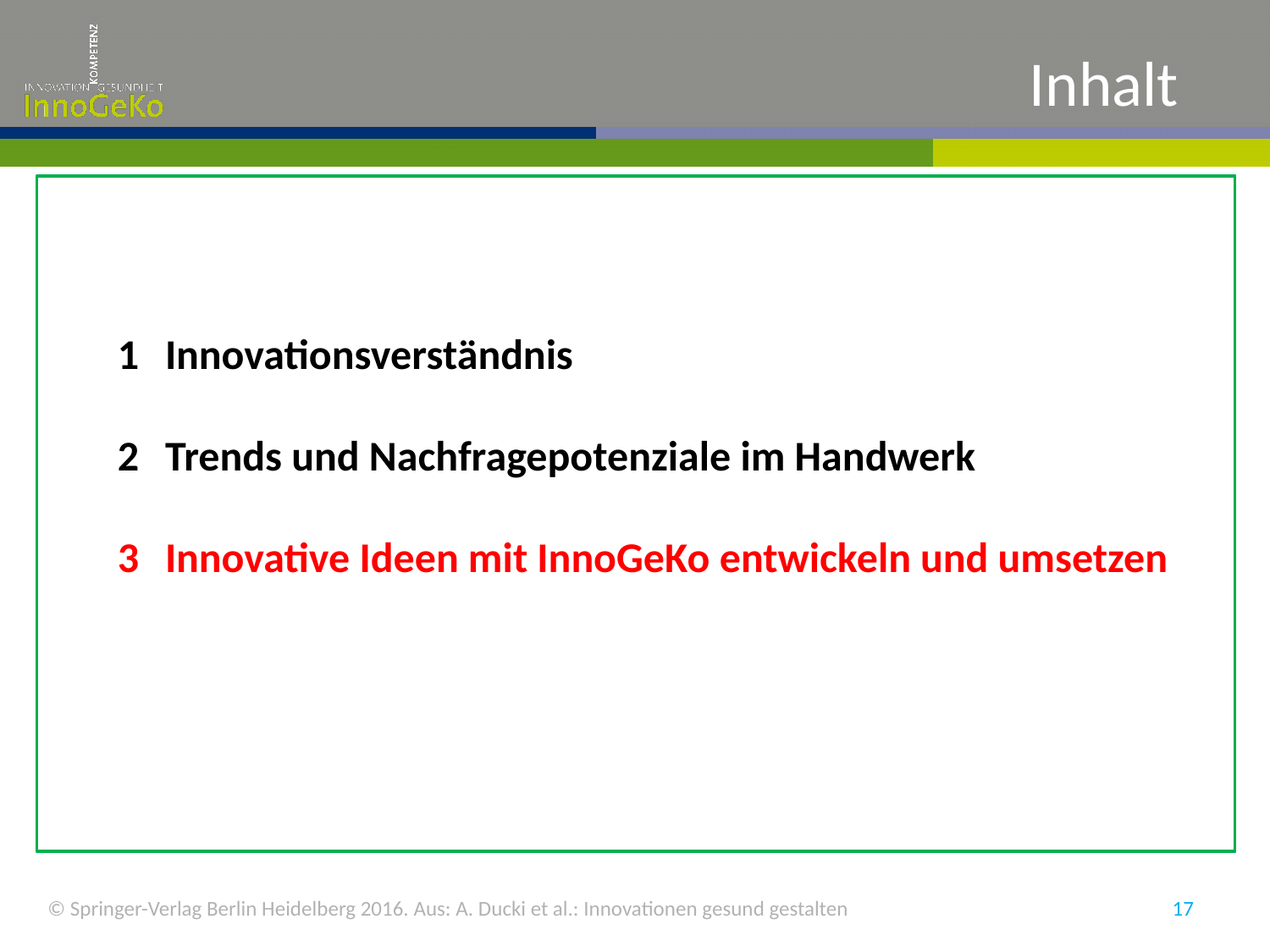

# Inhalt
Innovationsverständnis
Trends und Nachfragepotenziale im Handwerk
Innovative Ideen mit InnoGeKo entwickeln und umsetzen

© Springer-Verlag Berlin Heidelberg 2016. Aus: A. Ducki et al.: Innovationen gesund gestalten

17